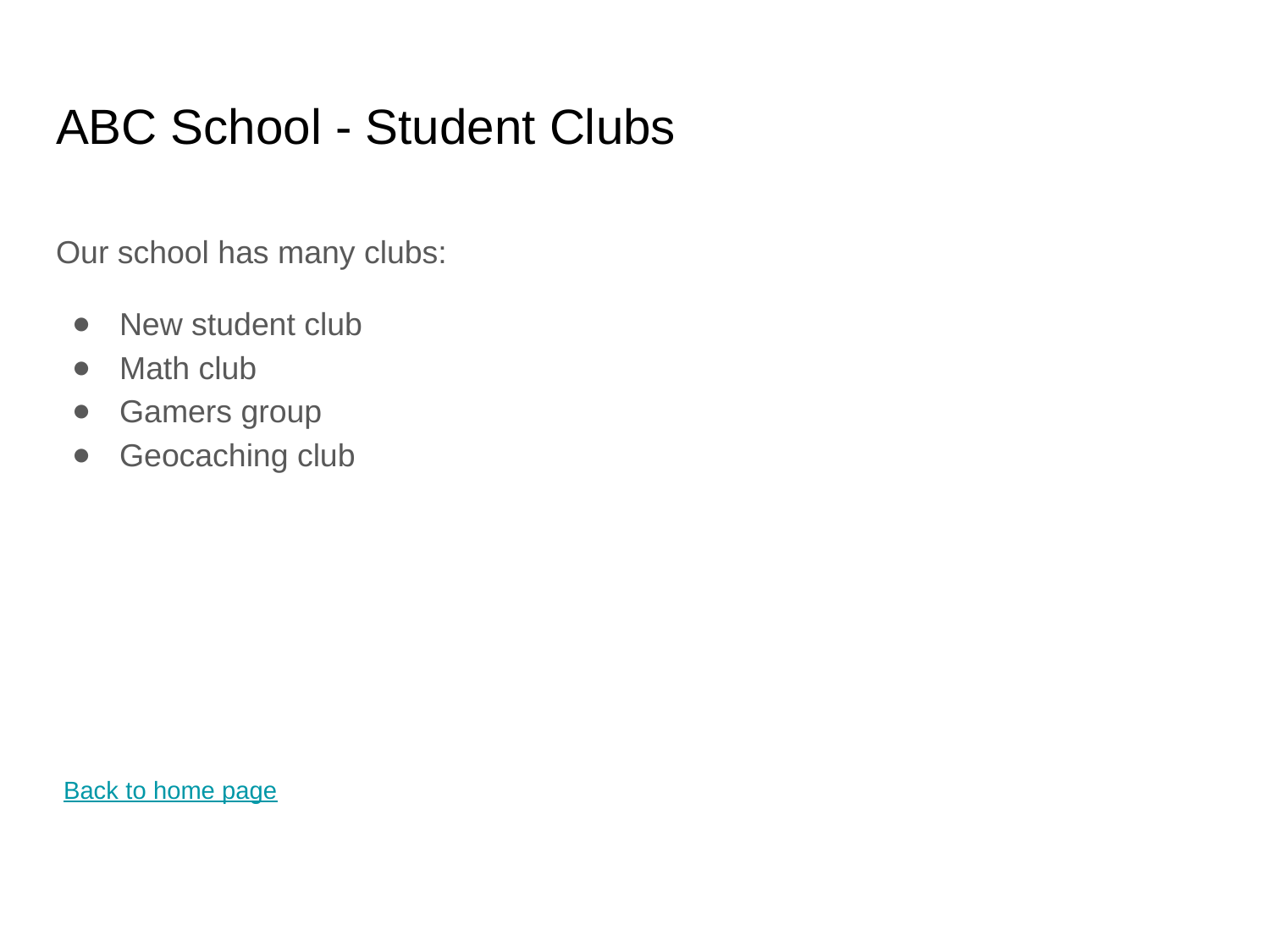

# ABC School - Student Clubs
Our school has many clubs:
New student club
Math club
Gamers group
Geocaching club
Back to home page